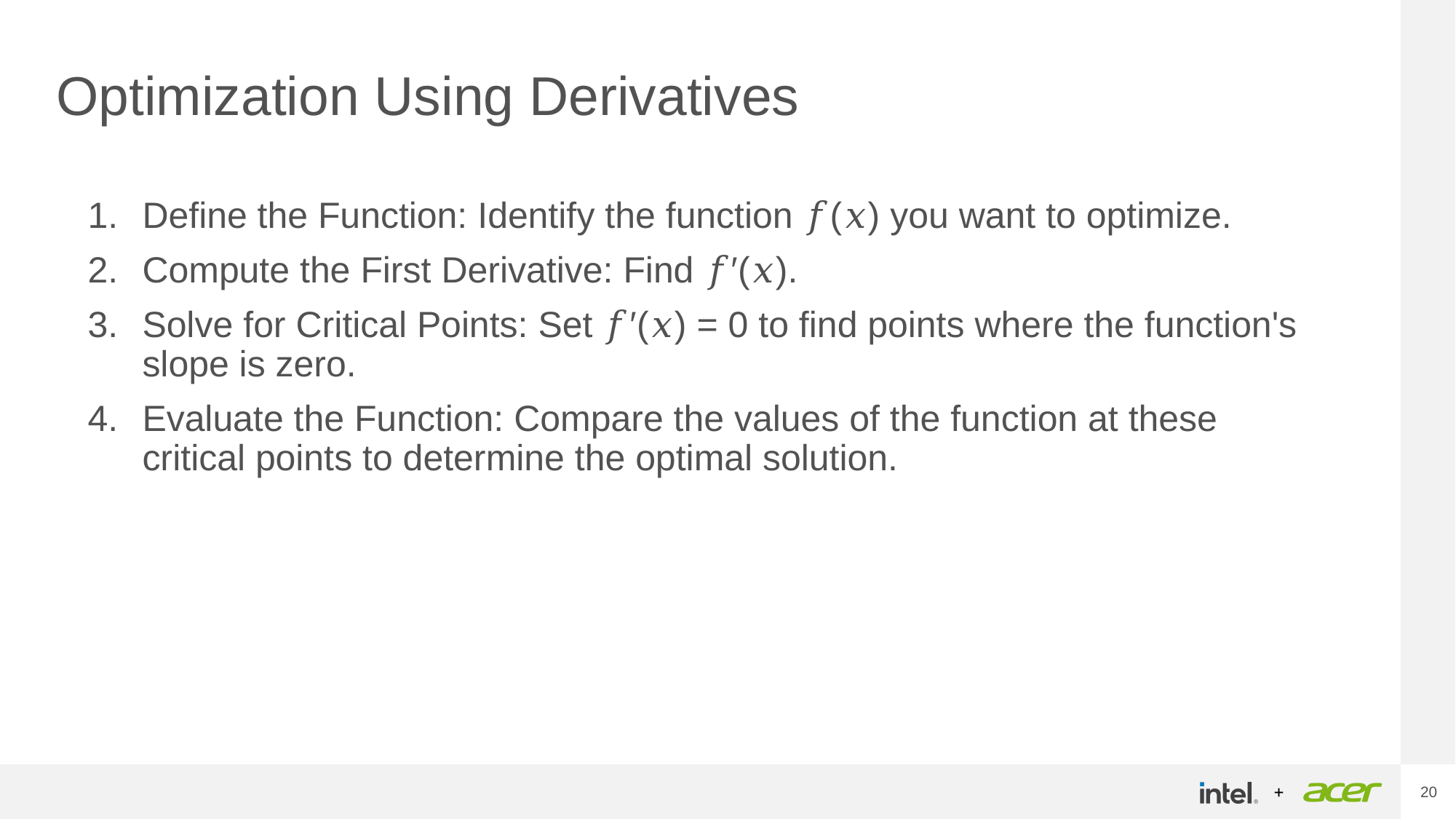

# Optimization Using Derivatives
Define the Function: Identify the function 𝑓(𝑥) you want to optimize.
Compute the First Derivative: Find 𝑓′(𝑥).
Solve for Critical Points: Set 𝑓′(𝑥) = 0 to find points where the function's slope is zero.
Evaluate the Function: Compare the values of the function at these critical points to determine the optimal solution.